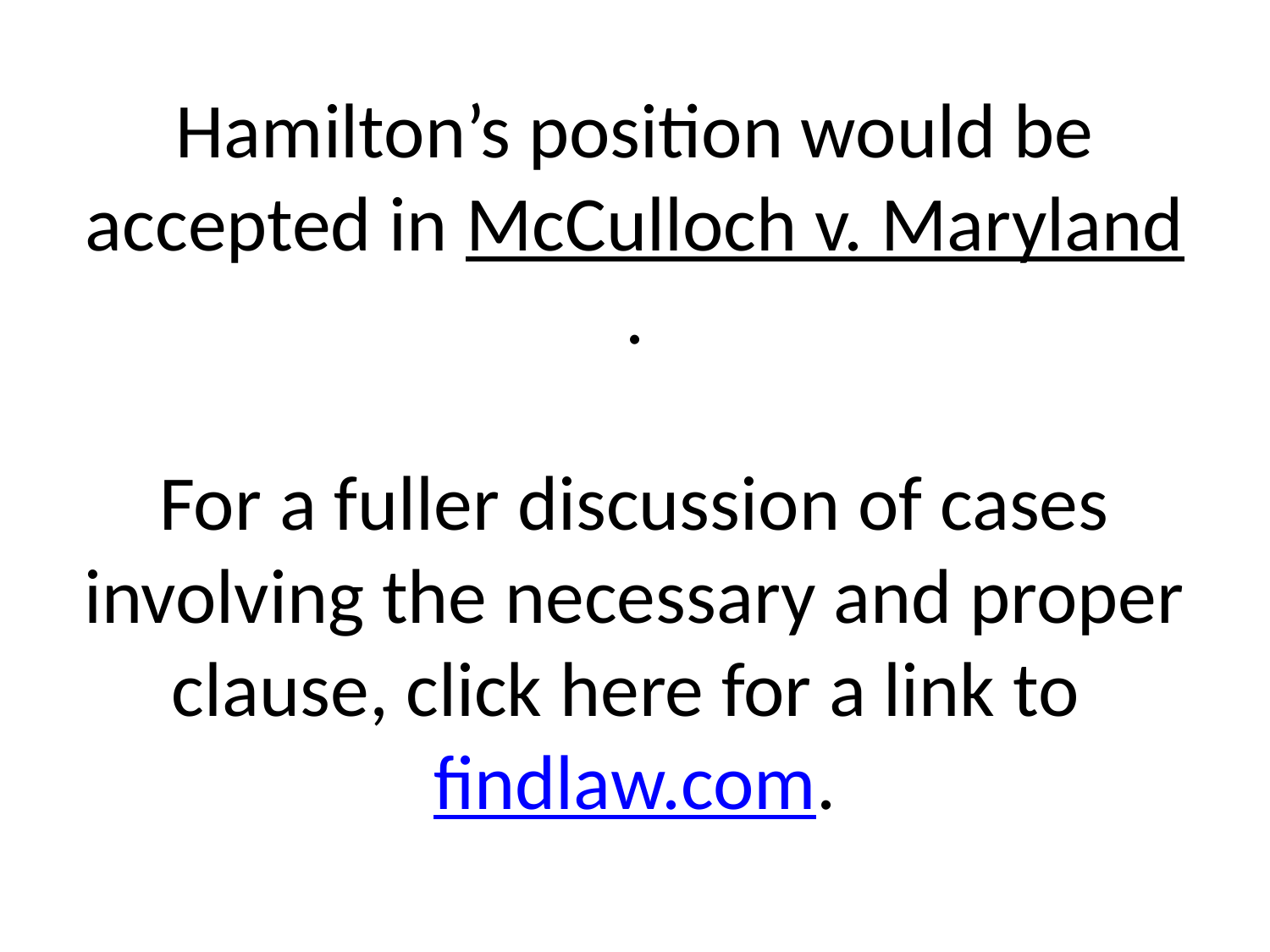

# Hamilton’s position would be accepted in McCulloch v. Maryland. For a fuller discussion of cases involving the necessary and proper clause, click here for a link to findlaw.com.